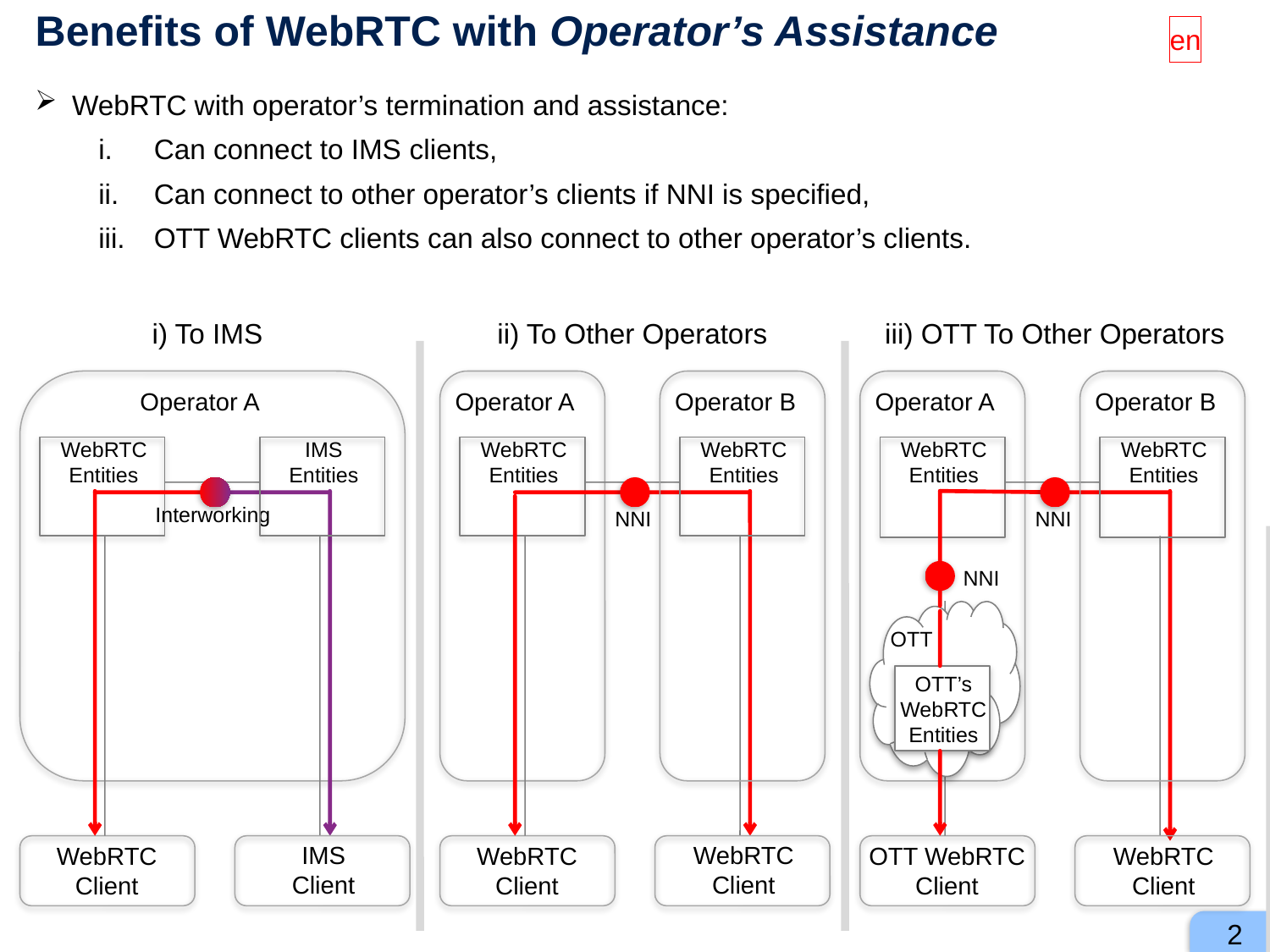

# Benefits of WebRTC with Operator’s Assistance
en
WebRTC with operator’s termination and assistance:
Can connect to IMS clients,
Can connect to other operator’s clients if NNI is specified,
OTT WebRTC clients can also connect to other operator’s clients.
i) To IMS
ii) To Other Operators
iii) OTT To Other Operators

Operator A
Operator A
Operator B
Operator A
Operator B
WebRTC
Entities
IMS
Entities
WebRTC
Entities
WebRTC
Entities
WebRTC
Entities
WebRTC
Entities

Interworking
NNI
NNI

NNI

OTT

OTT’s
WebRTC
Entities

IMS
Client
WebRTC
Client
WebRTC
Client
WebRTC
Client
OTT WebRTC
Client
WebRTC
Client